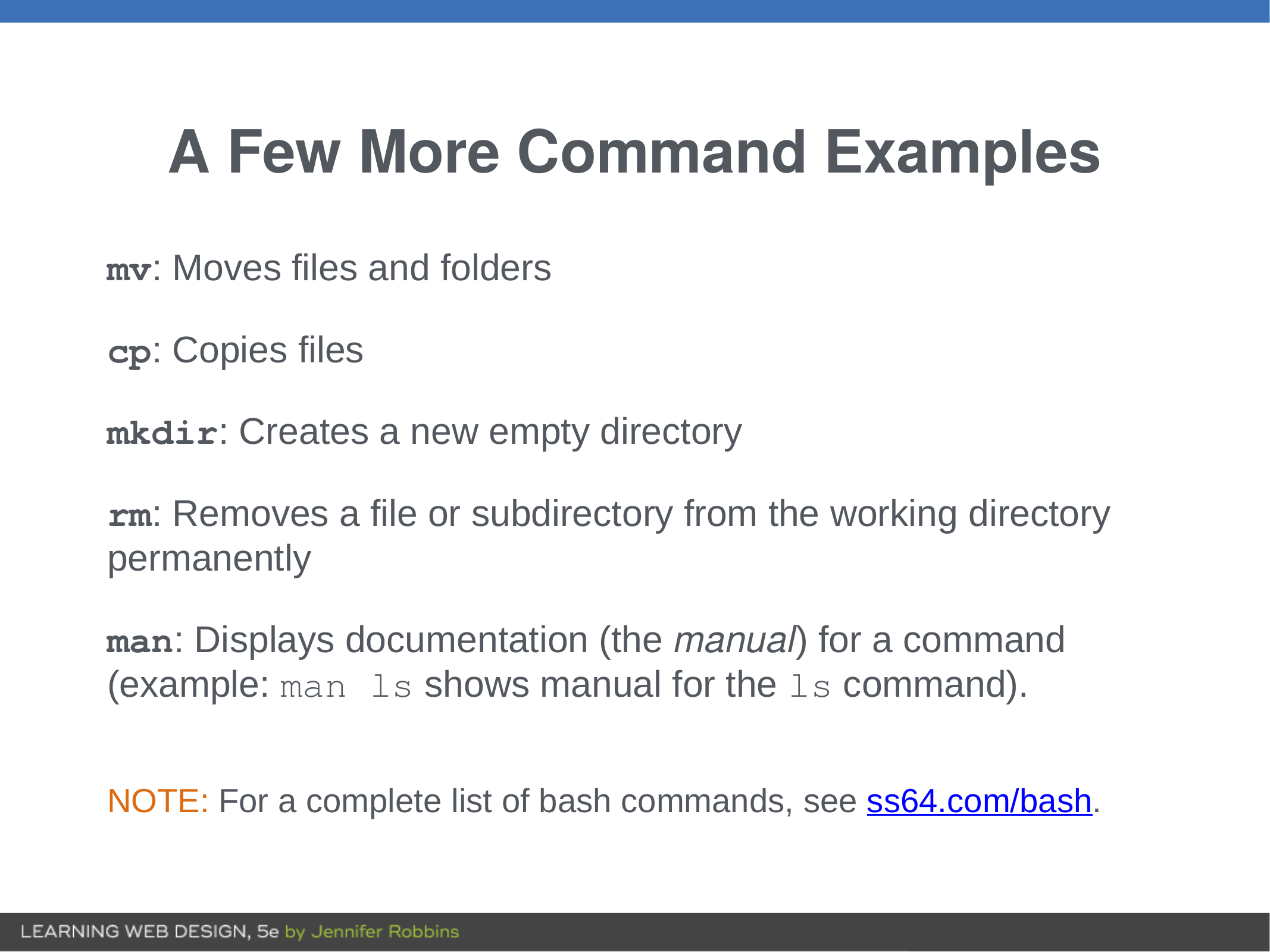

# A Few More Command Examples
mv: Moves files and folders
cp: Copies files
mkdir: Creates a new empty directory
rm: Removes a file or subdirectory from the working directory permanently
man: Displays documentation (the manual) for a command
(example: man ls shows manual for the ls command).
NOTE: For a complete list of bash commands, see ss64.com/bash.